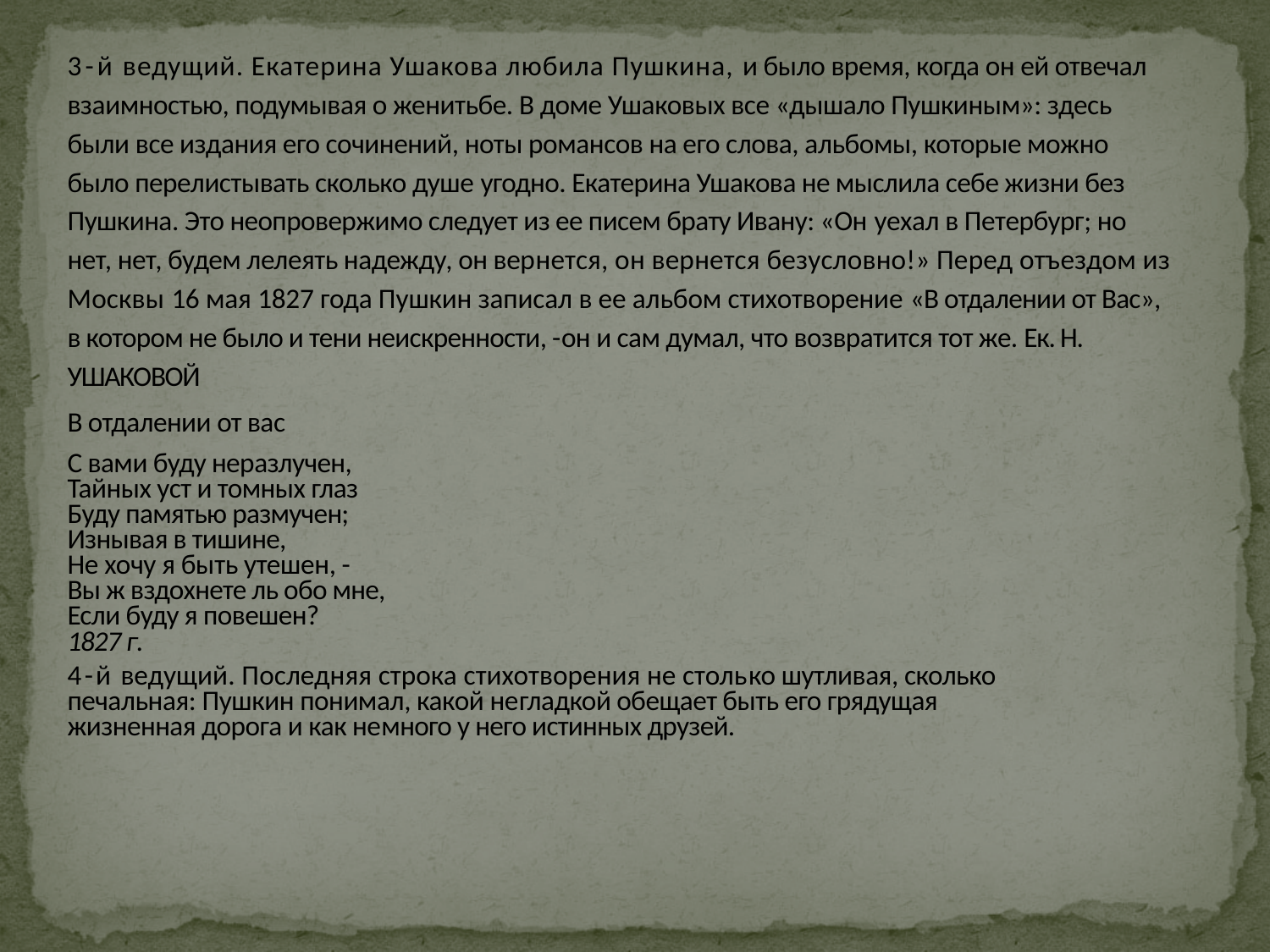

#
3-й ведущий. Екатерина Ушакова любила Пушкина, и было время, когда он ей отвечал взаимностью, подумывая о женитьбе. В доме Ушаковых все «дышало Пушкиным»: здесь были все издания его сочинений, ноты романсов на его слова, альбомы, которые можно было перелистывать сколько душе угодно. Екатерина Ушакова не мыслила себе жизни без Пушки­на. Это неопровержимо следует из ее писем брату Ивану: «Он уехал в Петербург; но нет, нет, будем лелеять надежду, он вер­нется, он вернется безусловно!» Перед отъездом из Москвы 16 мая 1827 года Пушкин записал в ее альбом стихотворение «В отдалении от Вас», в котором не было и тени неискренности, -он и сам думал, что возвратится тот же. Ек. Н. УШАКОВОЙ
В отдалении от вас
С вами буду неразлучен,
Тайных уст и томных глаз
Буду памятью размучен;
Изнывая в тишине,
Не хочу я быть утешен, -
Вы ж вздохнете ль обо мне,
Если буду я повешен?
1827 г.
4-й ведущий. Последняя строка стихотворения не столь­ко шутливая, сколько печальная: Пушкин понимал, какой не­гладкой обещает быть его грядущая жизненная дорога и как не­много у него истинных друзей.